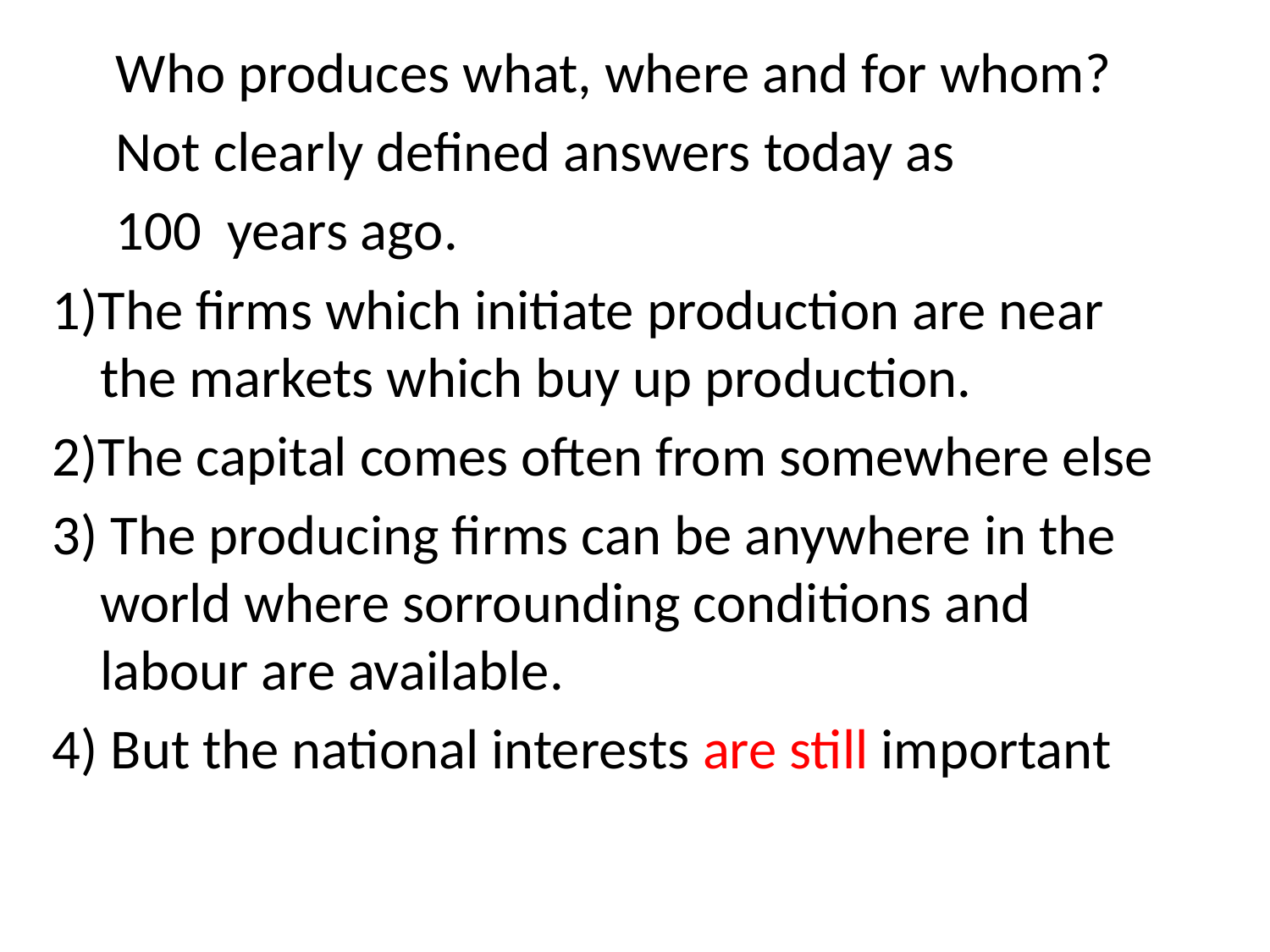

Who produces what, where and for whom?
     Not clearly defined answers today as
     100  years ago.
1)The firms which initiate production are near the markets which buy up production.
2)The capital comes often from somewhere else
3) The producing firms can be anywhere in the world where sorrounding conditions and labour are available.
4) But the national interests are still important